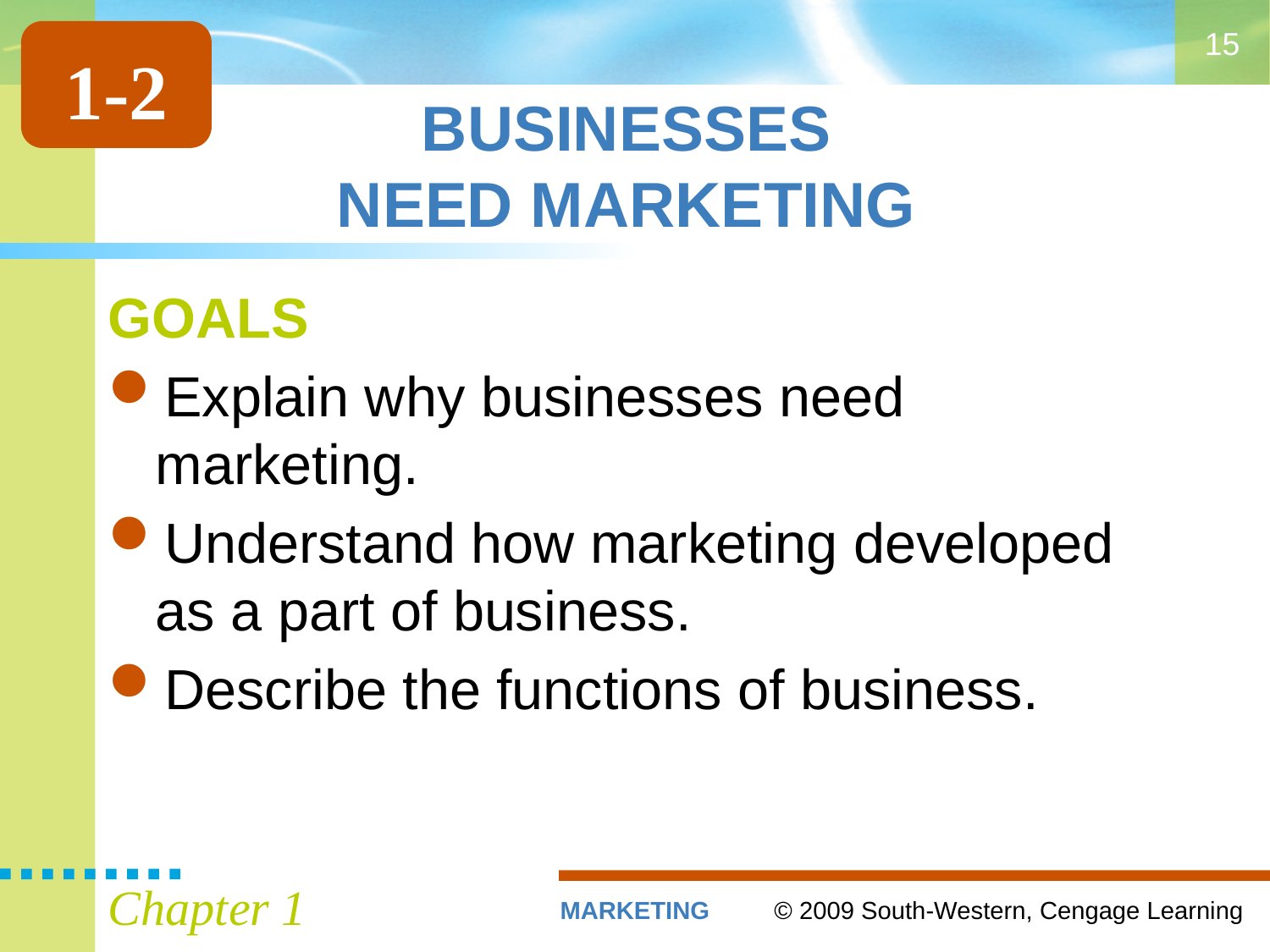

15
1-2
# BUSINESSES NEED MARKETING
GOALS
Explain why businesses need marketing.
Understand how marketing developed as a part of business.
Describe the functions of business.
Chapter 1